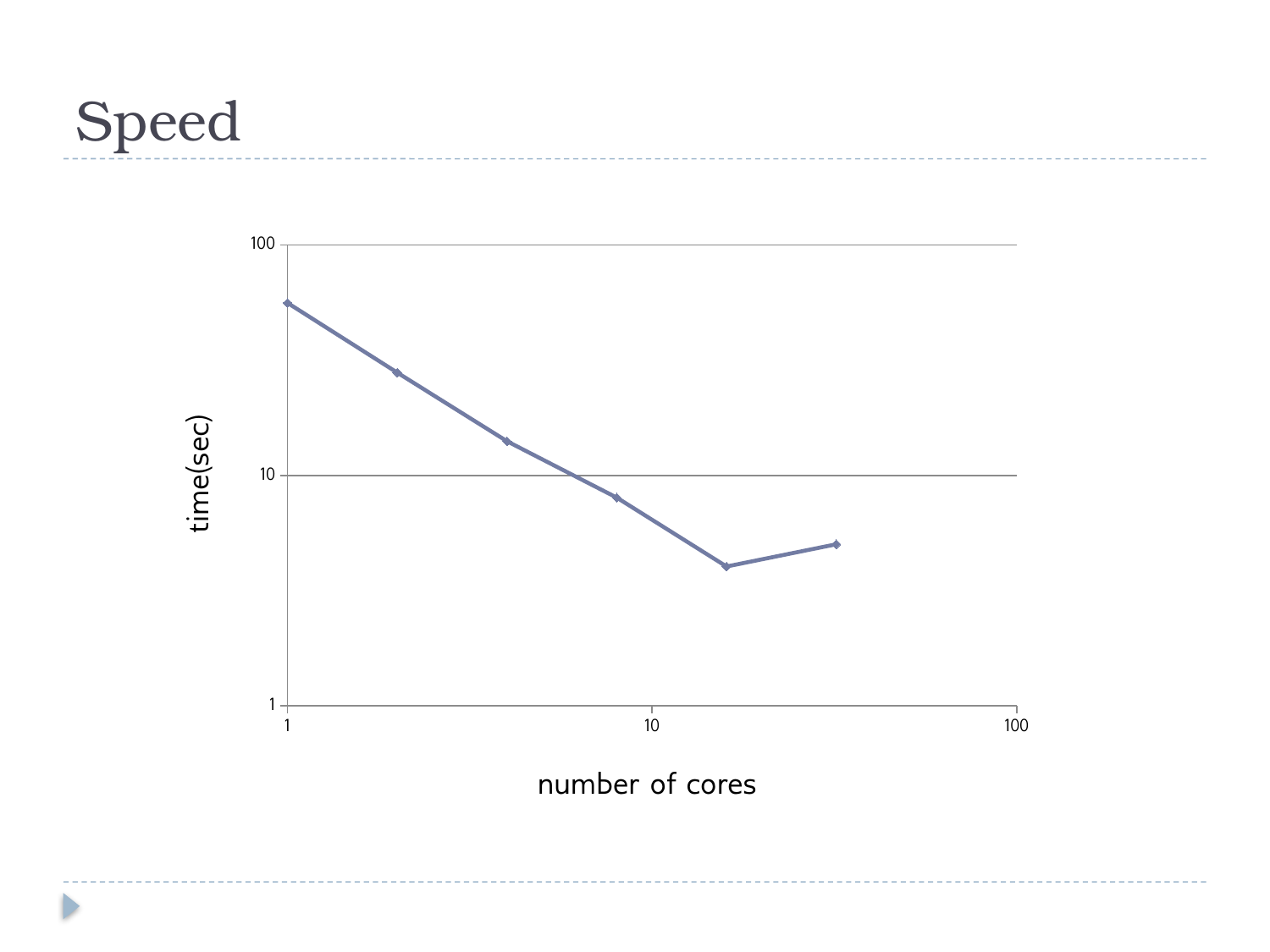

# Speed

### Chart

| Category |  |
|---|---|
time(sec)
number of cores